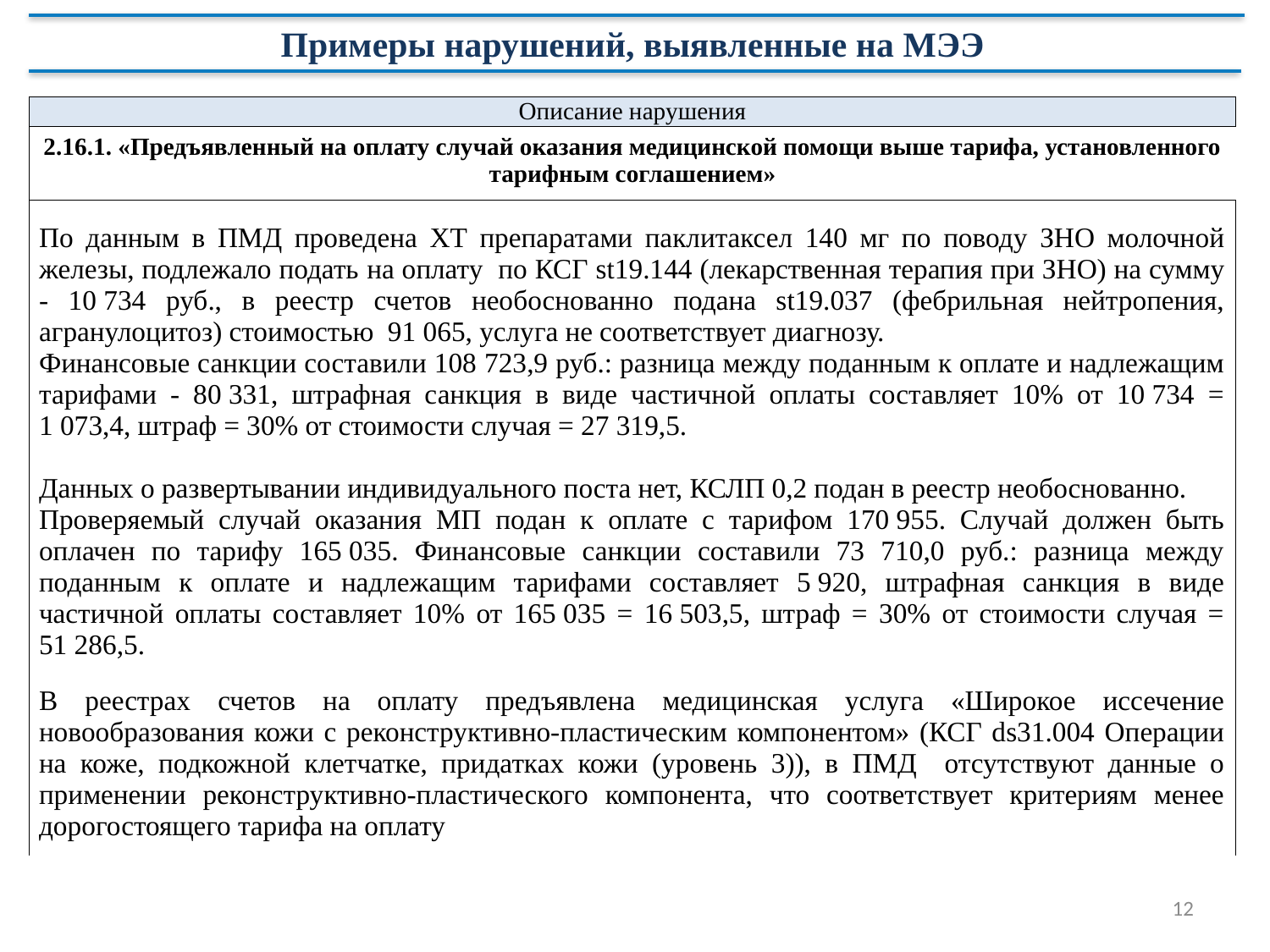

Примеры нарушений, выявленные на МЭЭ
| Описание нарушения |
| --- |
| 2.16.1. «Предъявленный на оплату случай оказания медицинской помощи выше тарифа, установленного тарифным соглашением» |
| По данным в ПМД проведена ХТ препаратами паклитаксел 140 мг по поводу ЗНО молочной железы, подлежало подать на оплату по КСГ st19.144 (лекарственная терапия при ЗНО) на сумму - 10 734 руб., в реестр счетов необоснованно подана st19.037 (фебрильная нейтропения, агранулоцитоз) стоимостью 91 065, услуга не соответствует диагнозу. Финансовые санкции составили 108 723,9 руб.: разница между поданным к оплате и надлежащим тарифами - 80 331, штрафная санкция в виде частичной оплаты составляет 10% от 10 734 = 1 073,4, штраф = 30% от стоимости случая = 27 319,5. |
| Данных о развертывании индивидуального поста нет, КСЛП 0,2 подан в реестр необоснованно. Проверяемый случай оказания МП подан к оплате с тарифом 170 955. Случай должен быть оплачен по тарифу 165 035. Финансовые санкции составили 73 710,0 руб.: разница между поданным к оплате и надлежащим тарифами составляет 5 920, штрафная санкция в виде частичной оплаты составляет 10% от 165 035 = 16 503,5, штраф = 30% от стоимости случая = 51 286,5. |
| В реестрах счетов на оплату предъявлена медицинская услуга «Широкое иссечение новообразования кожи с реконструктивно-пластическим компонентом» (КСГ ds31.004 Операции на коже, подкожной клетчатке, придатках кожи (уровень 3)), в ПМД отсутствуют данные о применении реконструктивно-пластического компонента, что соответствует критериям менее дорогостоящего тарифа на оплату |
12